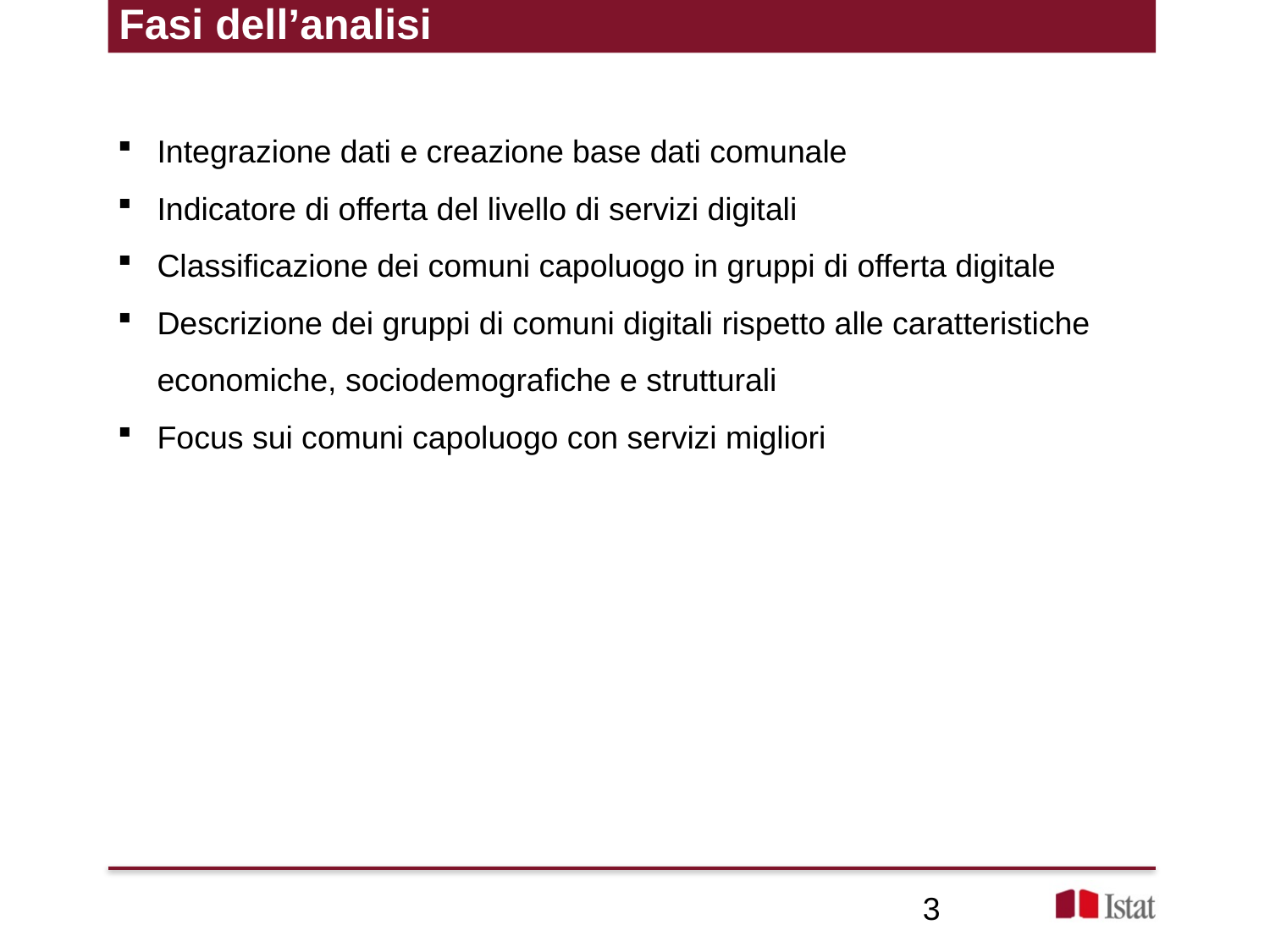

# Fasi dell’analisi
Integrazione dati e creazione base dati comunale
Indicatore di offerta del livello di servizi digitali
Classificazione dei comuni capoluogo in gruppi di offerta digitale
Descrizione dei gruppi di comuni digitali rispetto alle caratteristiche economiche, sociodemografiche e strutturali
Focus sui comuni capoluogo con servizi migliori

3